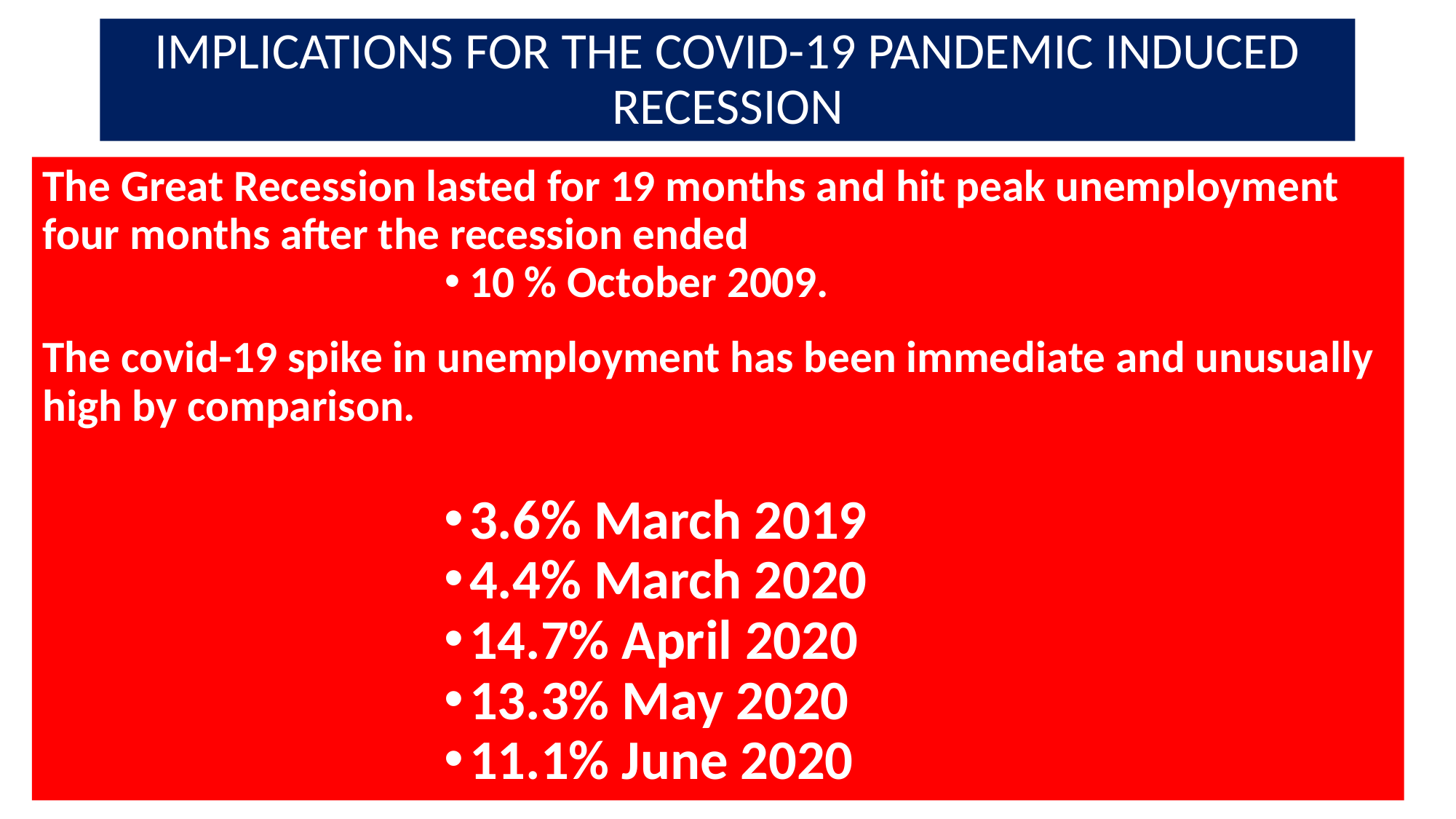

# IMPLICATIONS FOR THE COVID-19 PANDEMIC INDUCED RECESSION
The Great Recession lasted for 19 months and hit peak unemployment four months after the recession ended
10 % October 2009.

The covid-19 spike in unemployment has been immediate and unusually high by comparison.

3.6% March 2019
4.4% March 2020
14.7% April 2020
13.3% May 2020
11.1% June 2020